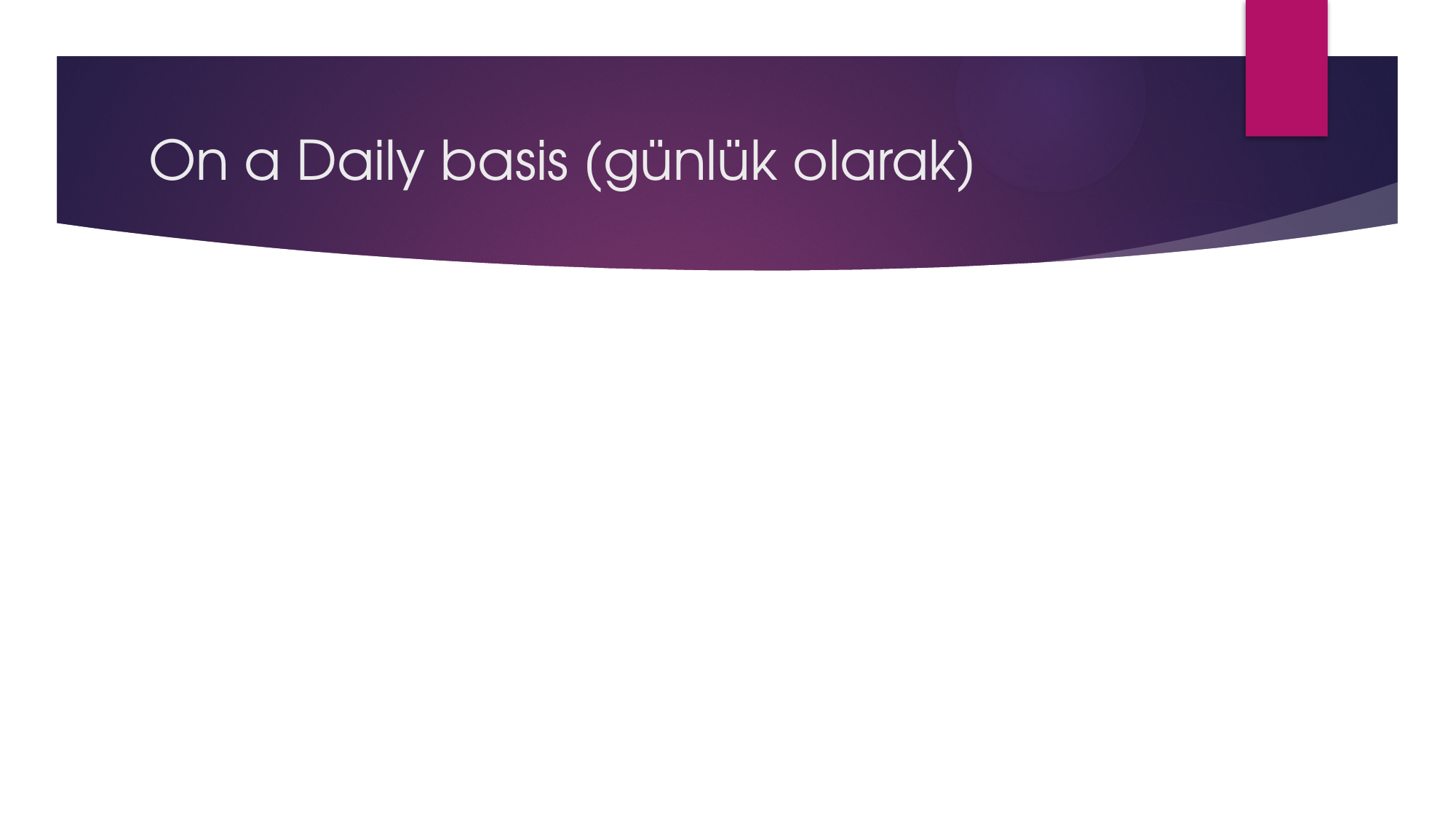

# On a Daily basis (günlük olarak)